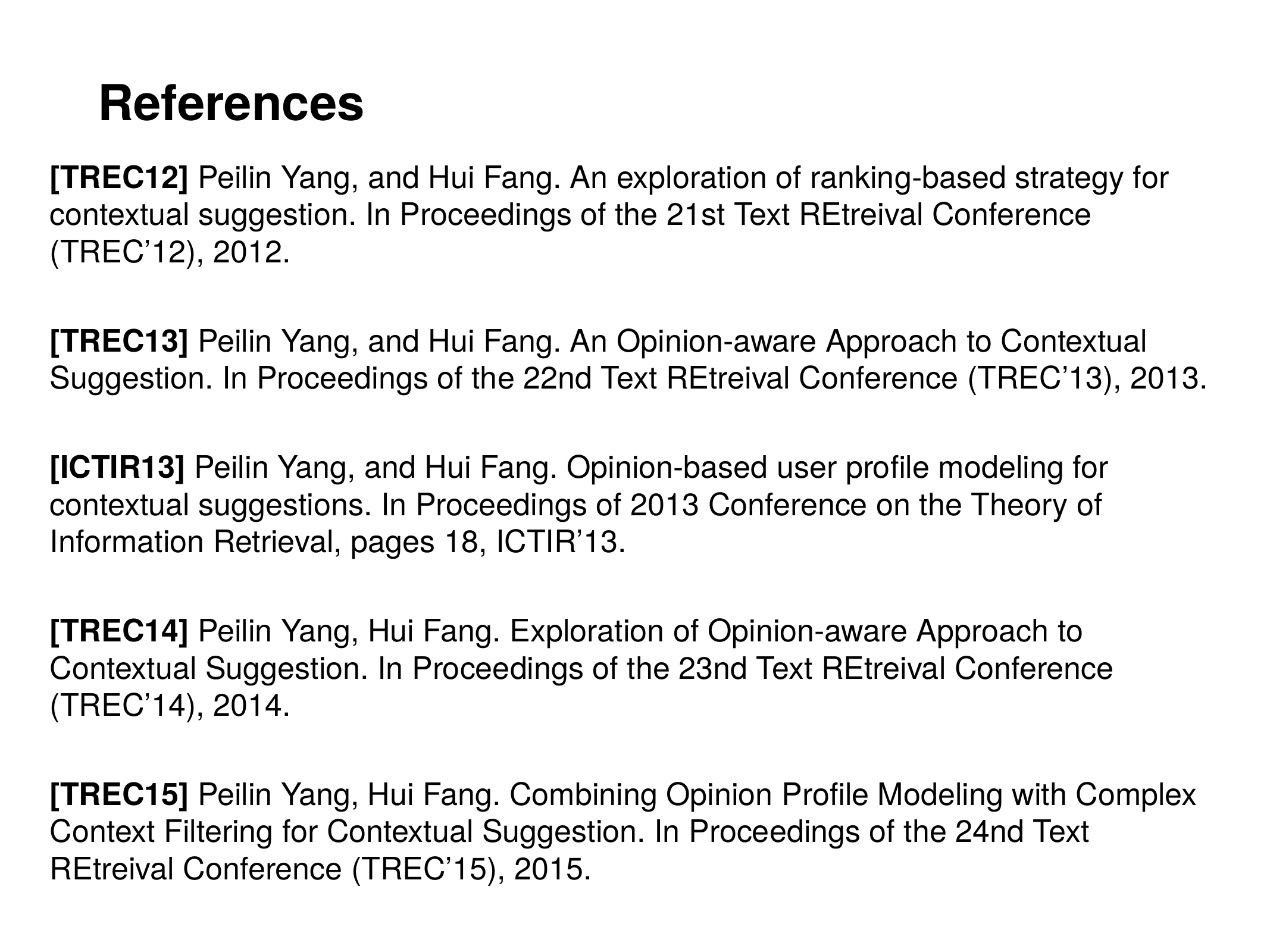

References
[TREC12] Peilin Yang, and Hui Fang. An exploration of ranking-based strategy for contextual suggestion. In Proceedings of the 21st Text REtreival Conference (TREC’12), 2012.
[TREC13] Peilin Yang, and Hui Fang. An Opinion-aware Approach to Contextual Suggestion. In Proceedings of the 22nd Text REtreival Conference (TREC’13), 2013.
[ICTIR13] Peilin Yang, and Hui Fang. Opinion-based user profile modeling for contextual suggestions. In Proceedings of 2013 Conference on the Theory of Information Retrieval, pages 18, ICTIR’13.
[TREC14] Peilin Yang, Hui Fang. Exploration of Opinion-aware Approach to Contextual Suggestion. In Proceedings of the 23nd Text REtreival Conference (TREC’14), 2014.
[TREC15] Peilin Yang, Hui Fang. Combining Opinion Profile Modeling with Complex Context Filtering for Contextual Suggestion. In Proceedings of the 24nd Text REtreival Conference (TREC’15), 2015.
200